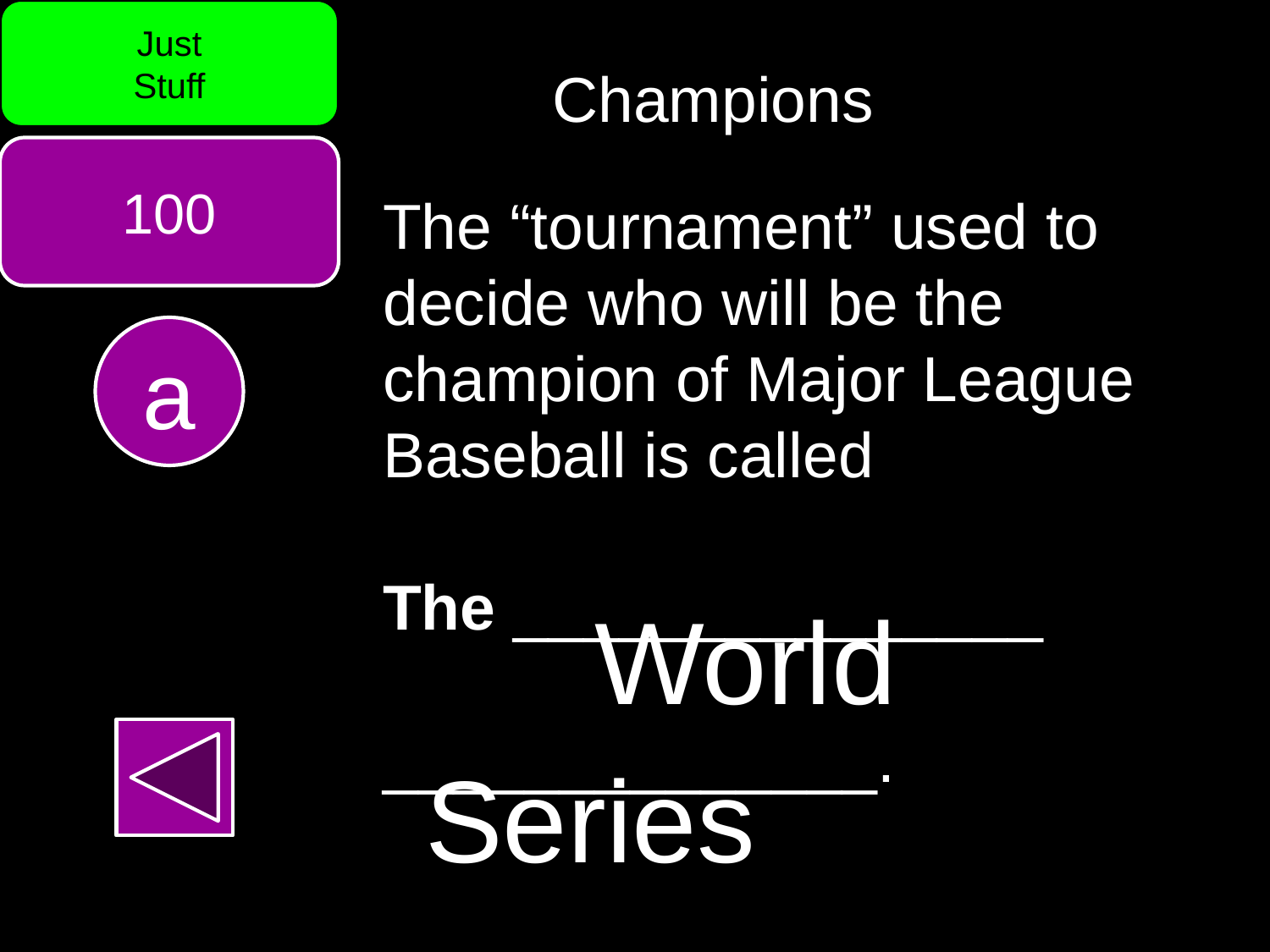

Just
Stuff
Champions
100
The “tournament” used to decide who will be the champion of Major League Baseball is called

The _______________

______________.
a
World

Series